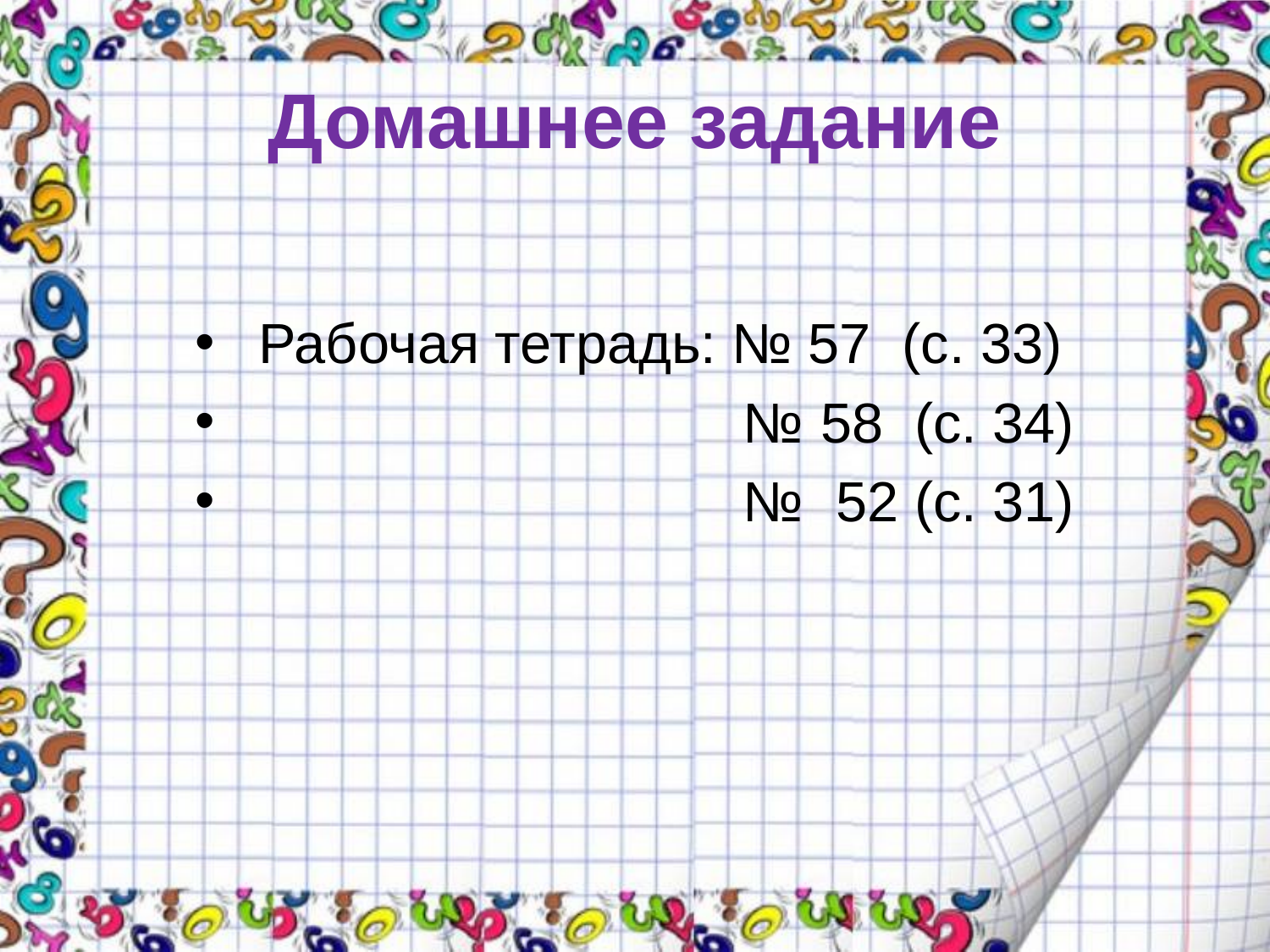

# Домашнее задание

Рабочая тетрадь: № 57  (с. 33)
                               № 58  (с. 34)
                               №  52 (с. 31)